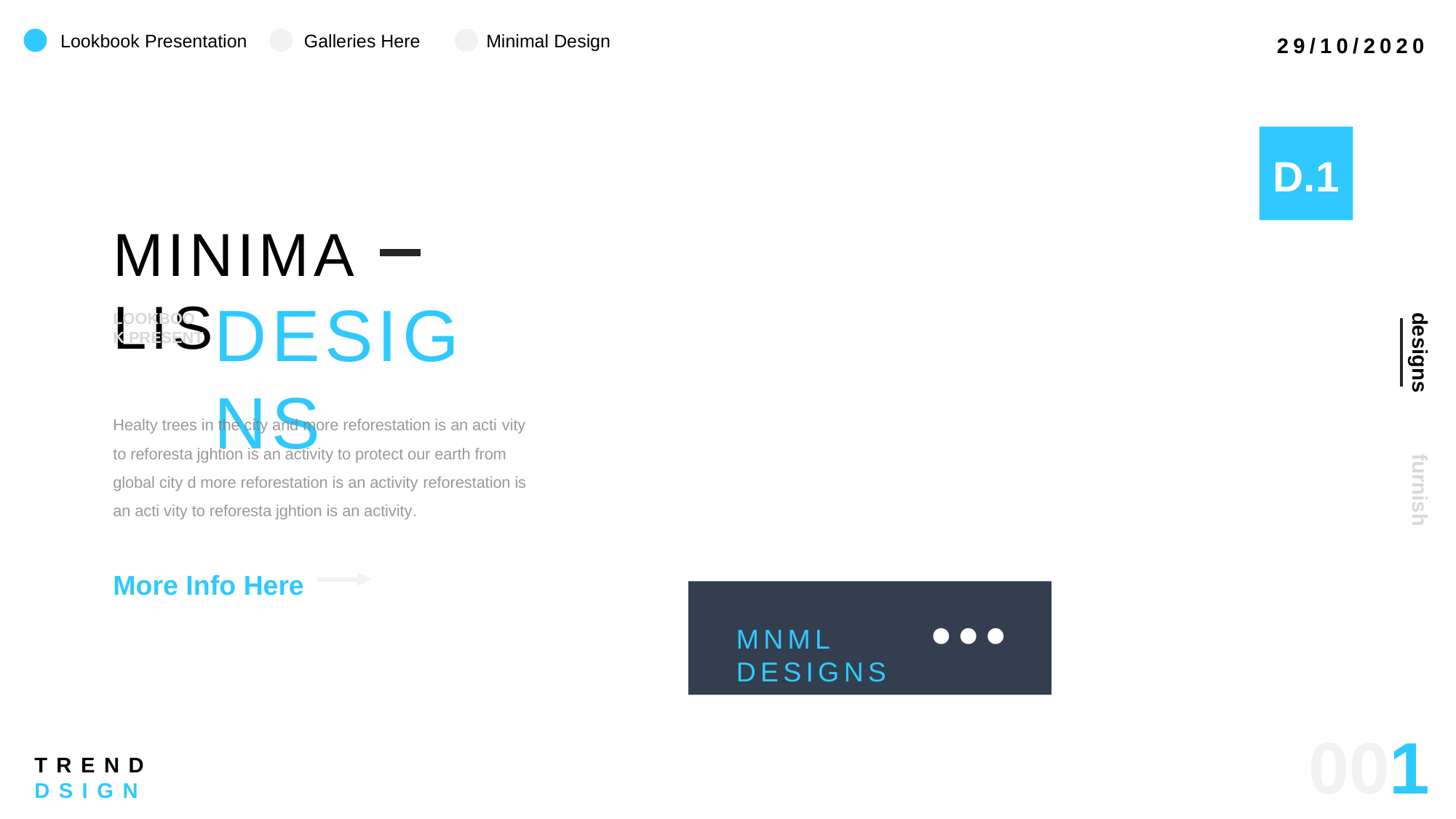

29/10/2020

Lookbook Presentation
Galleries Here
Minimal Design

D.1

MINIMALIS
DESIGNS
LOOKBOOK PRESENT
designs
Healty trees in the city and more reforestation is an acti vity to reforesta jghtion is an activity to protect our earth from global city d more reforestation is an activity reforestation is an acti vity to reforesta jghtion is an activity.

furnish
More Info Here
MNML DESIGNS

001
TRENDDSIGN